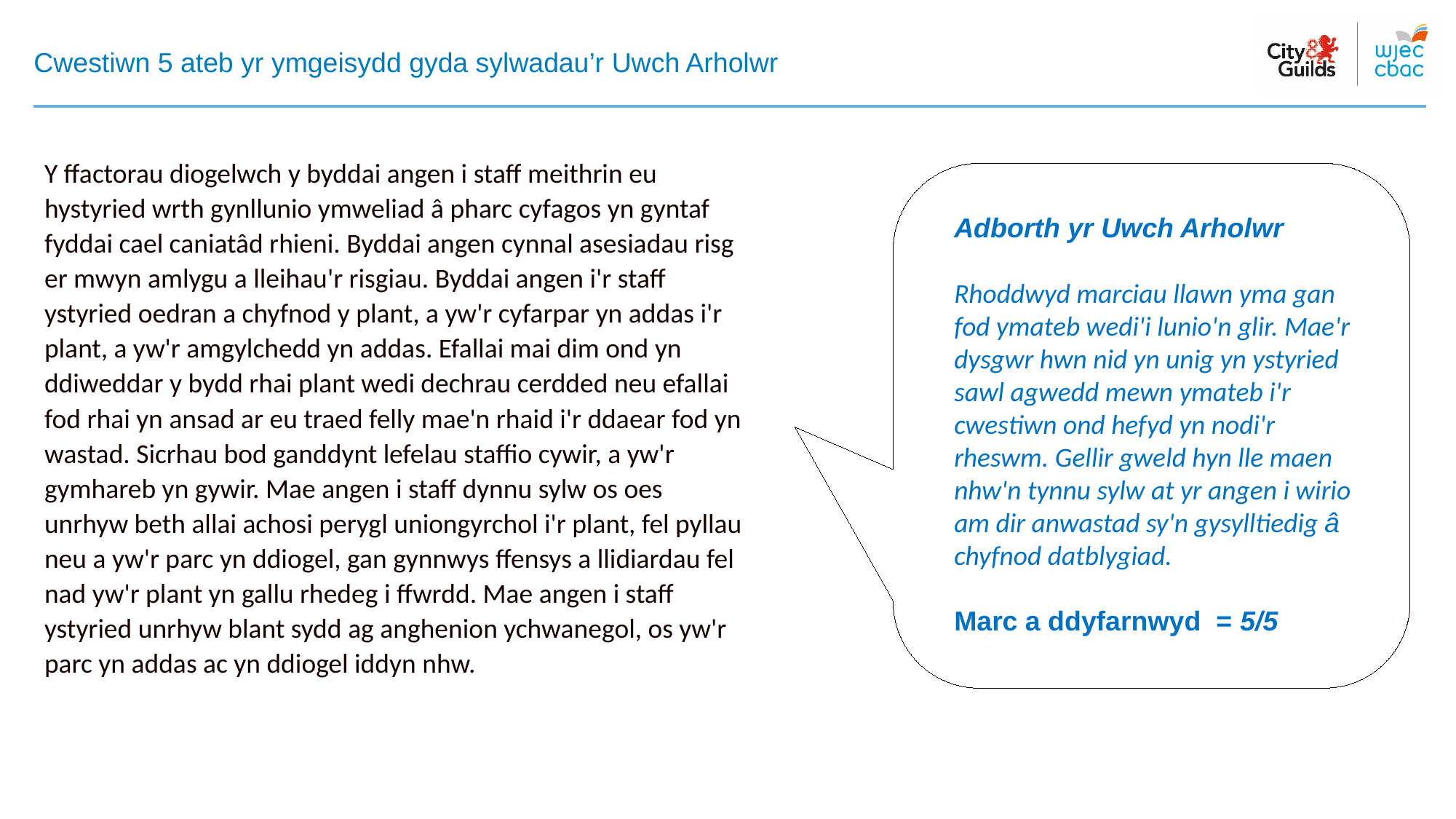

# Cwestiwn 5 ateb yr ymgeisydd gyda sylwadau’r Uwch Arholwr
Y ffactorau diogelwch y byddai angen i staff meithrin eu hystyried wrth gynllunio ymweliad â pharc cyfagos yn gyntaf fyddai cael caniatâd rhieni. Byddai angen cynnal asesiadau risg er mwyn amlygu a lleihau'r risgiau. Byddai angen i'r staff ystyried oedran a chyfnod y plant, a yw'r cyfarpar yn addas i'r plant, a yw'r amgylchedd yn addas. Efallai mai dim ond yn ddiweddar y bydd rhai plant wedi dechrau cerdded neu efallai fod rhai yn ansad ar eu traed felly mae'n rhaid i'r ddaear fod yn wastad. Sicrhau bod ganddynt lefelau staffio cywir, a yw'r gymhareb yn gywir. Mae angen i staff dynnu sylw os oes unrhyw beth allai achosi perygl uniongyrchol i'r plant, fel pyllau neu a yw'r parc yn ddiogel, gan gynnwys ffensys a llidiardau fel nad yw'r plant yn gallu rhedeg i ffwrdd. Mae angen i staff ystyried unrhyw blant sydd ag anghenion ychwanegol, os yw'r parc yn addas ac yn ddiogel iddyn nhw.

Adborth yr Uwch Arholwr

Rhoddwyd marciau llawn yma gan fod ymateb wedi'i lunio'n glir. Mae'r dysgwr hwn nid yn unig yn ystyried sawl agwedd mewn ymateb i'r cwestiwn ond hefyd yn nodi'r rheswm. Gellir gweld hyn lle maen nhw'n tynnu sylw at yr angen i wirio am dir anwastad sy'n gysylltiedig â chyfnod datblygiad.

Marc a ddyfarnwyd  = 5/5